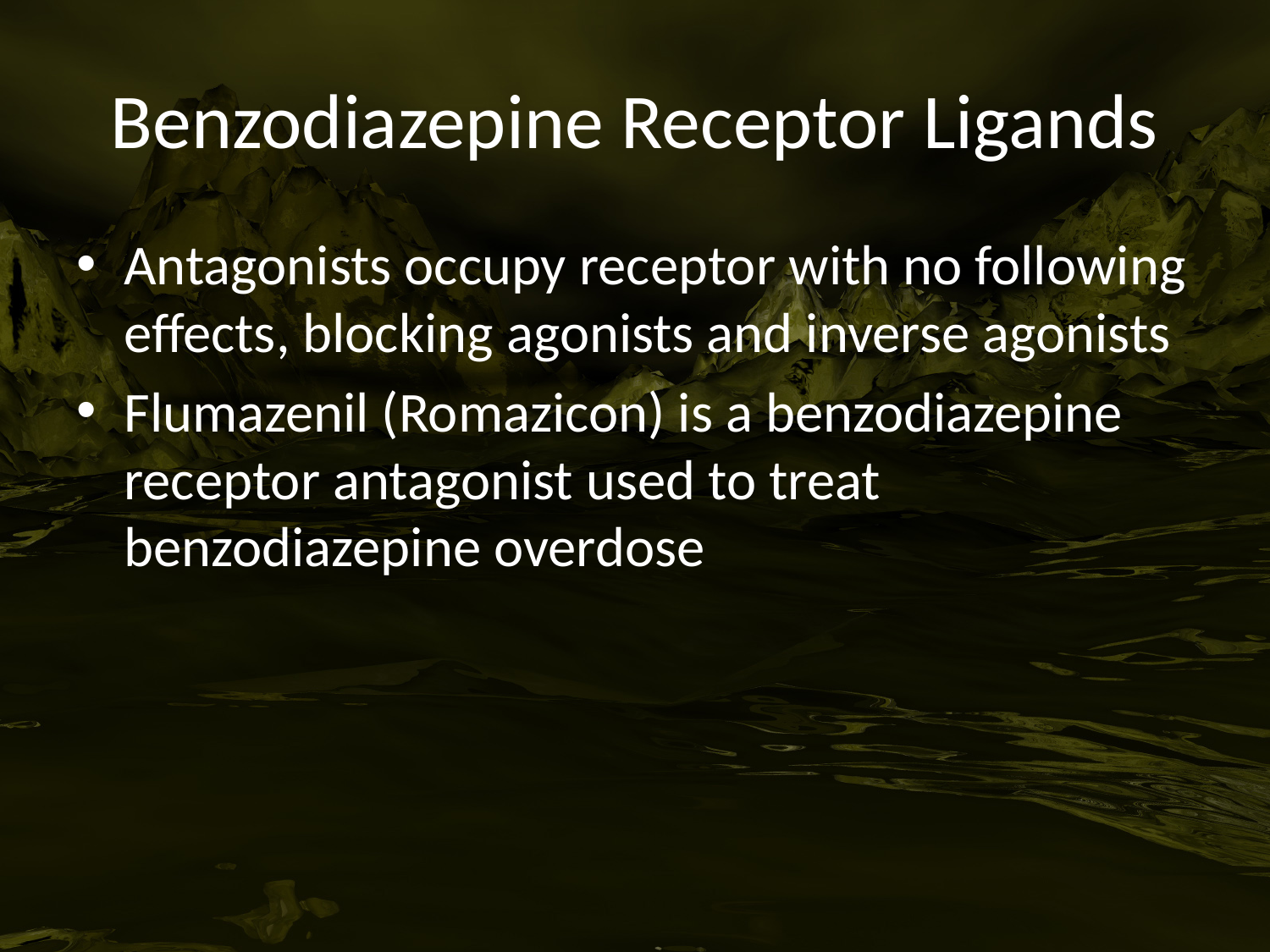

# Benzodiazepine Receptor Ligands
Antagonists occupy receptor with no following effects, blocking agonists and inverse agonists
Flumazenil (Romazicon) is a benzodiazepine receptor antagonist used to treat benzodiazepine overdose